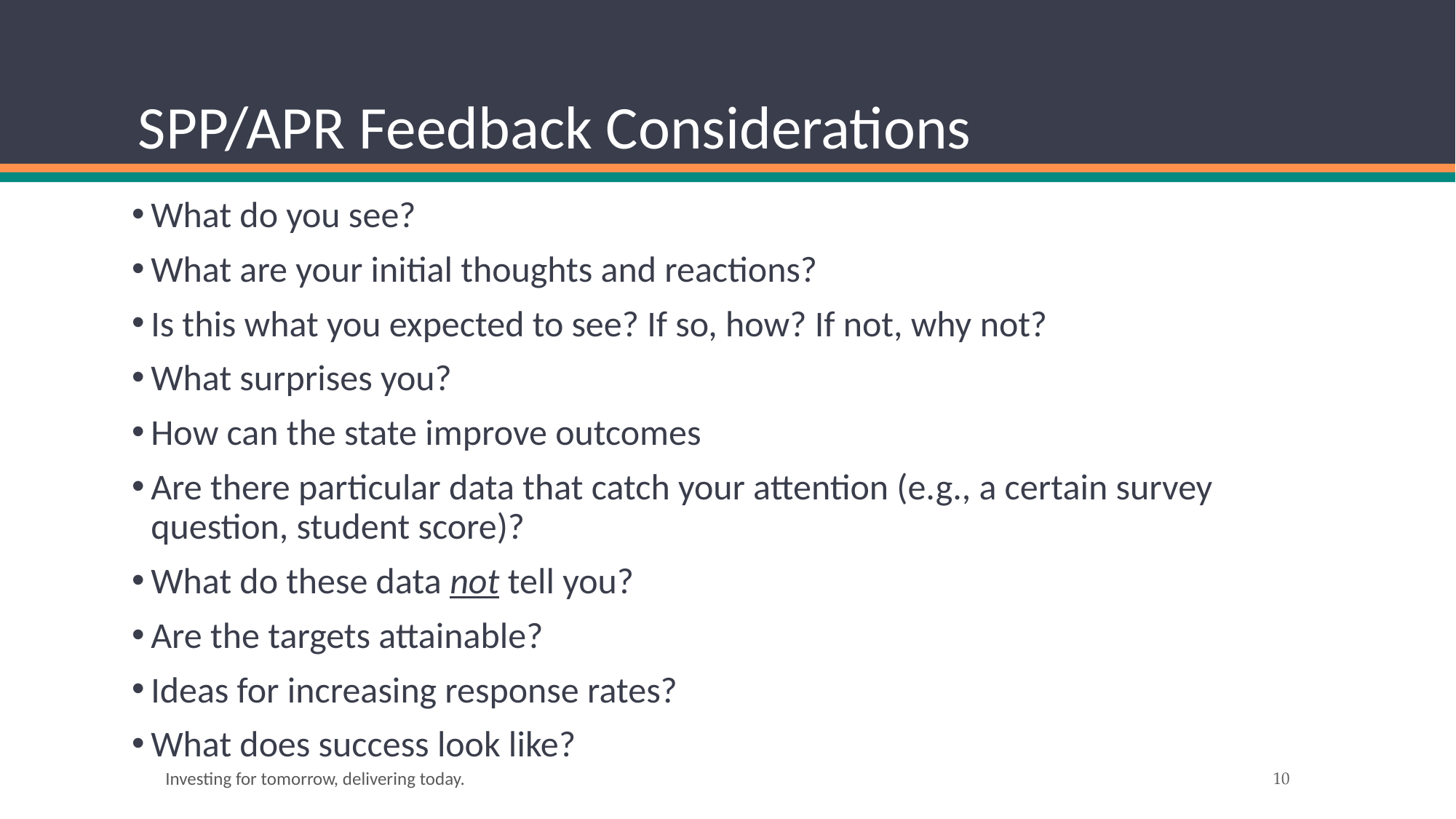

# SPP/APR Feedback Considerations
What do you see?
What are your initial thoughts and reactions?
Is this what you expected to see? If so, how? If not, why not?
What surprises you?
How can the state improve outcomes
Are there particular data that catch your attention (e.g., a certain survey        question, student score)?
What do these data not tell you?
Are the targets attainable?
Ideas for increasing response rates?
What does success look like?
Investing for tomorrow, delivering today.
10